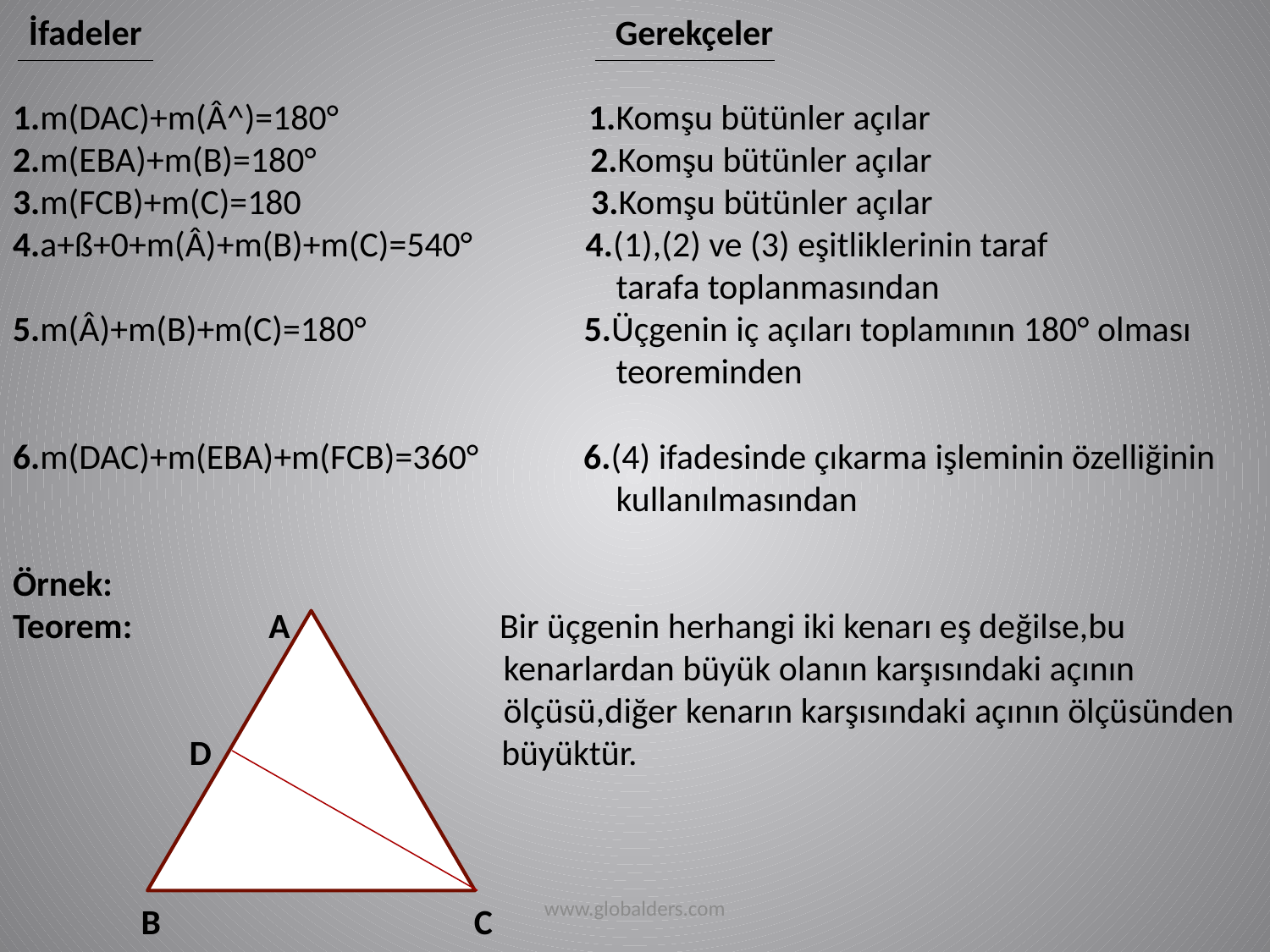

# İfadeler                                                           Gerekçeler 1.m(DAC)+m(Â^)=180°                               1.Komşu bütünler açılar 2.m(EBA)+m(B)=180°                                  2.Komşu bütünler açılar 3.m(FCB)+m(C)=180                                    3.Komşu bütünler açılar 4.a+ß+0+m(Â)+m(B)+m(C)=540°              4.(1),(2) ve (3) eşitliklerinin taraf tarafa toplanmasından 5.m(Â)+m(B)+m(C)=180°                           5.Üçgenin iç açıları toplamının 180° olması teoreminden 6.m(DAC)+m(EBA)+m(FCB)=360°             6.(4) ifadesinde çıkarma işleminin özelliğinin kullanılmasından Örnek: Teorem:                 A                          Bir üçgenin herhangi iki kenarı eş değilse,bu kenarlardan büyük olanın karşısındaki açının ölçüsü,diğer kenarın karşısındaki açının ölçüsünden D                                    büyüktür. B                                       C

www.globalders.com